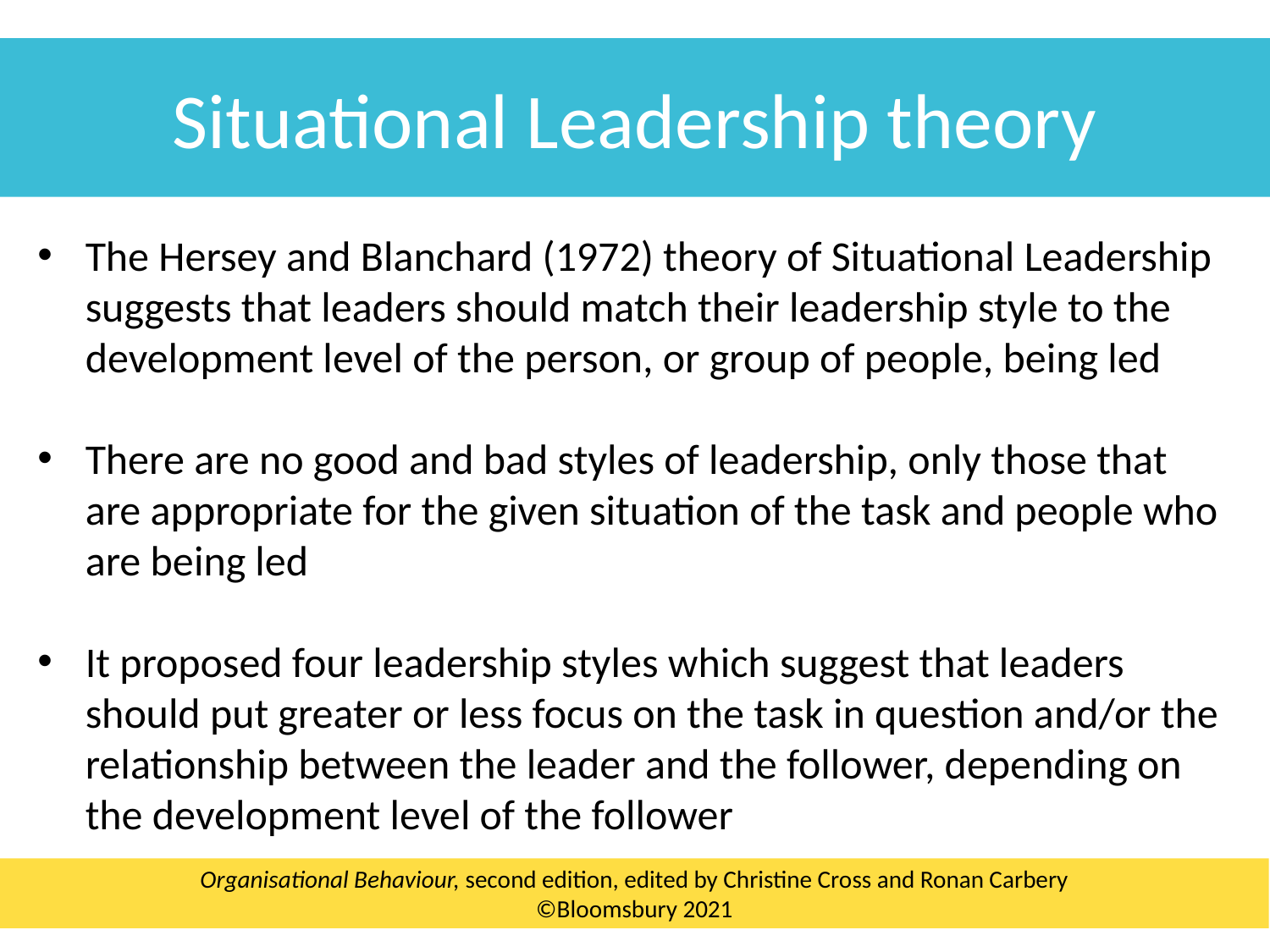

Situational Leadership theory
The Hersey and Blanchard (1972) theory of Situational Leadership  suggests that leaders should match their leadership style to the development level of the person, or group of people, being led

There are no good and bad styles of leadership, only those that are appropriate for the given situation of the task and people who are being led

It proposed four leadership styles which suggest that leaders should put greater or less focus on the task in question and/or the relationship between the leader and the follower, depending on the development level of the follower